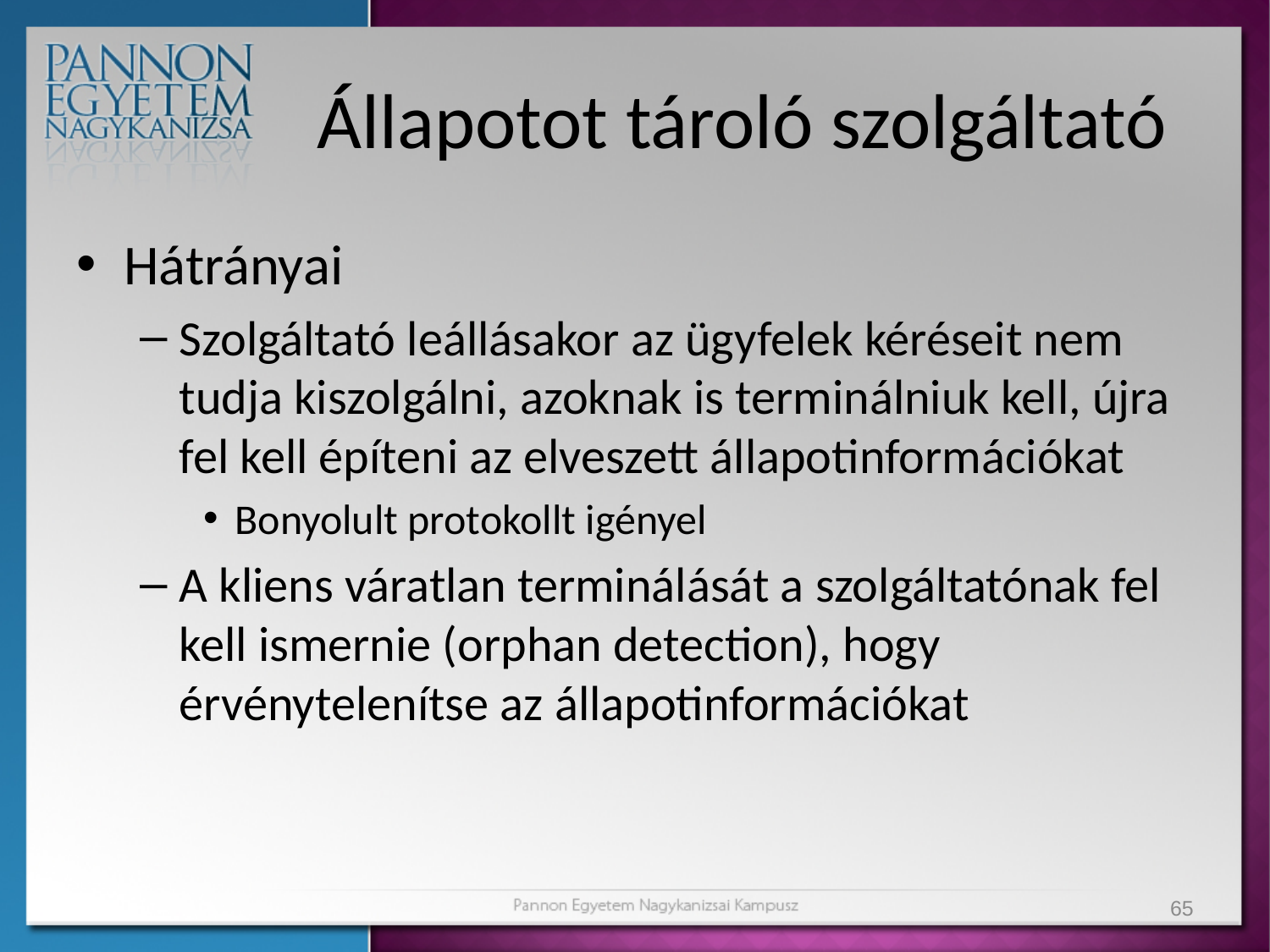

# Állapotot tároló szolgáltató
Hátrányai
Szolgáltató leállásakor az ügyfelek kéréseit nem tudja kiszolgálni, azoknak is terminálniuk kell, újra fel kell építeni az elveszett állapotinformációkat
Bonyolult protokollt igényel
A kliens váratlan terminálását a szolgáltatónak fel kell ismernie (orphan detection), hogy érvénytelenítse az állapotinformációkat
65